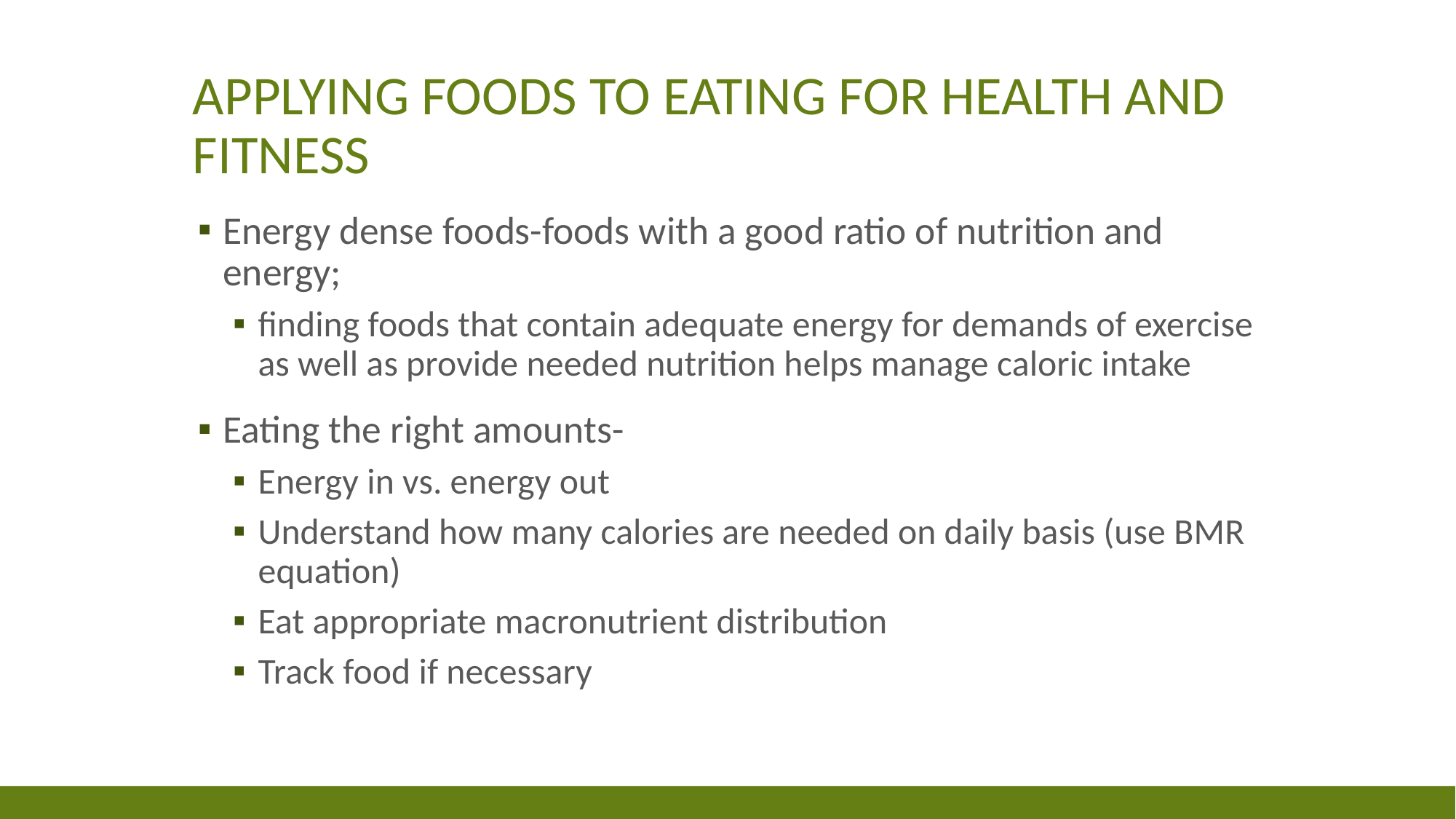

# Applying foods to eating for health and fitness
Energy dense foods-foods with a good ratio of nutrition and energy;
finding foods that contain adequate energy for demands of exercise as well as provide needed nutrition helps manage caloric intake
Eating the right amounts-
Energy in vs. energy out
Understand how many calories are needed on daily basis (use BMR equation)
Eat appropriate macronutrient distribution
Track food if necessary